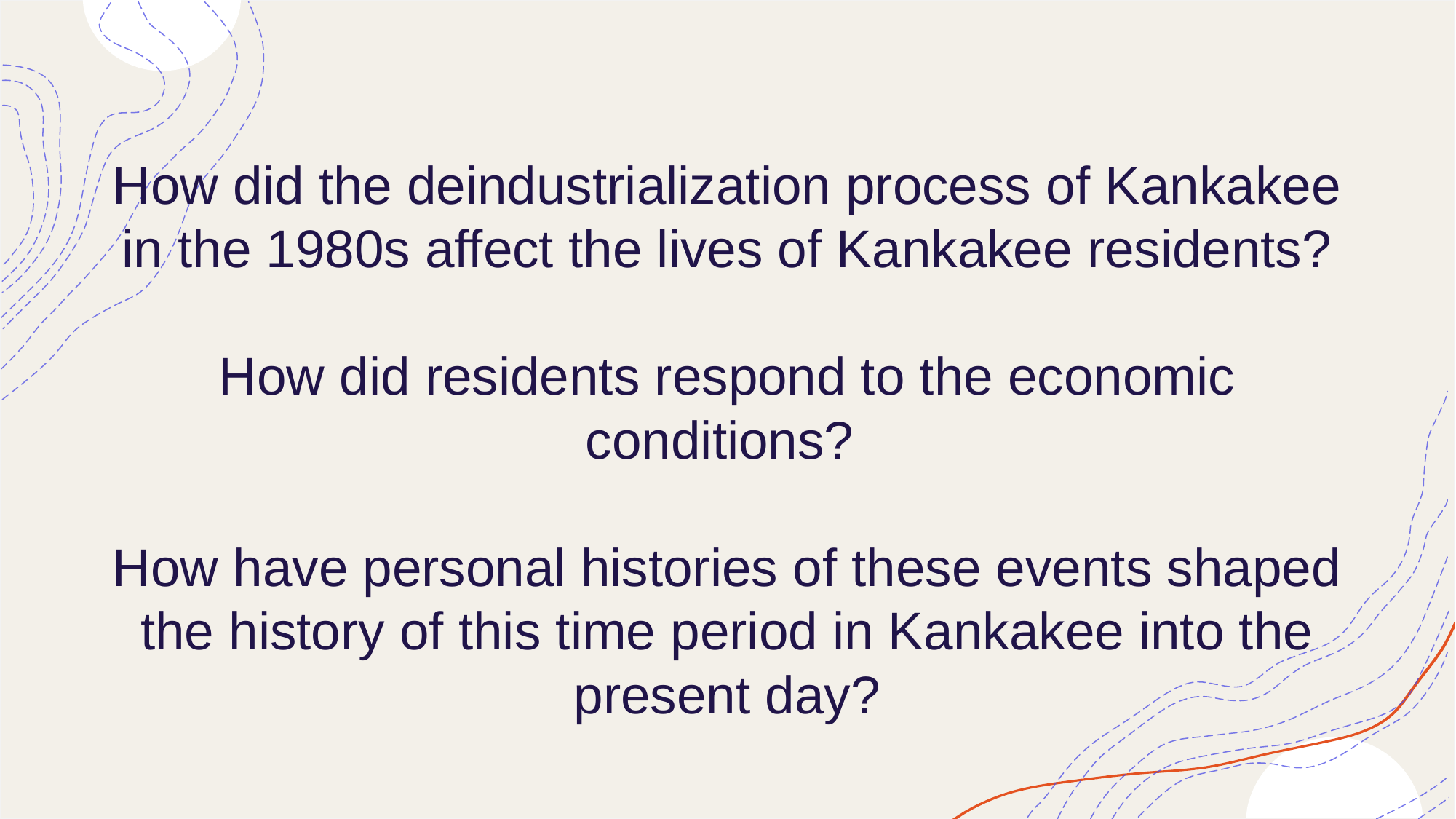

# How did the deindustrialization process of Kankakee in the 1980s affect the lives of Kankakee residents? How did residents respond to the economic conditions?  How have personal histories of these events shaped the history of this time period in Kankakee into the present day?